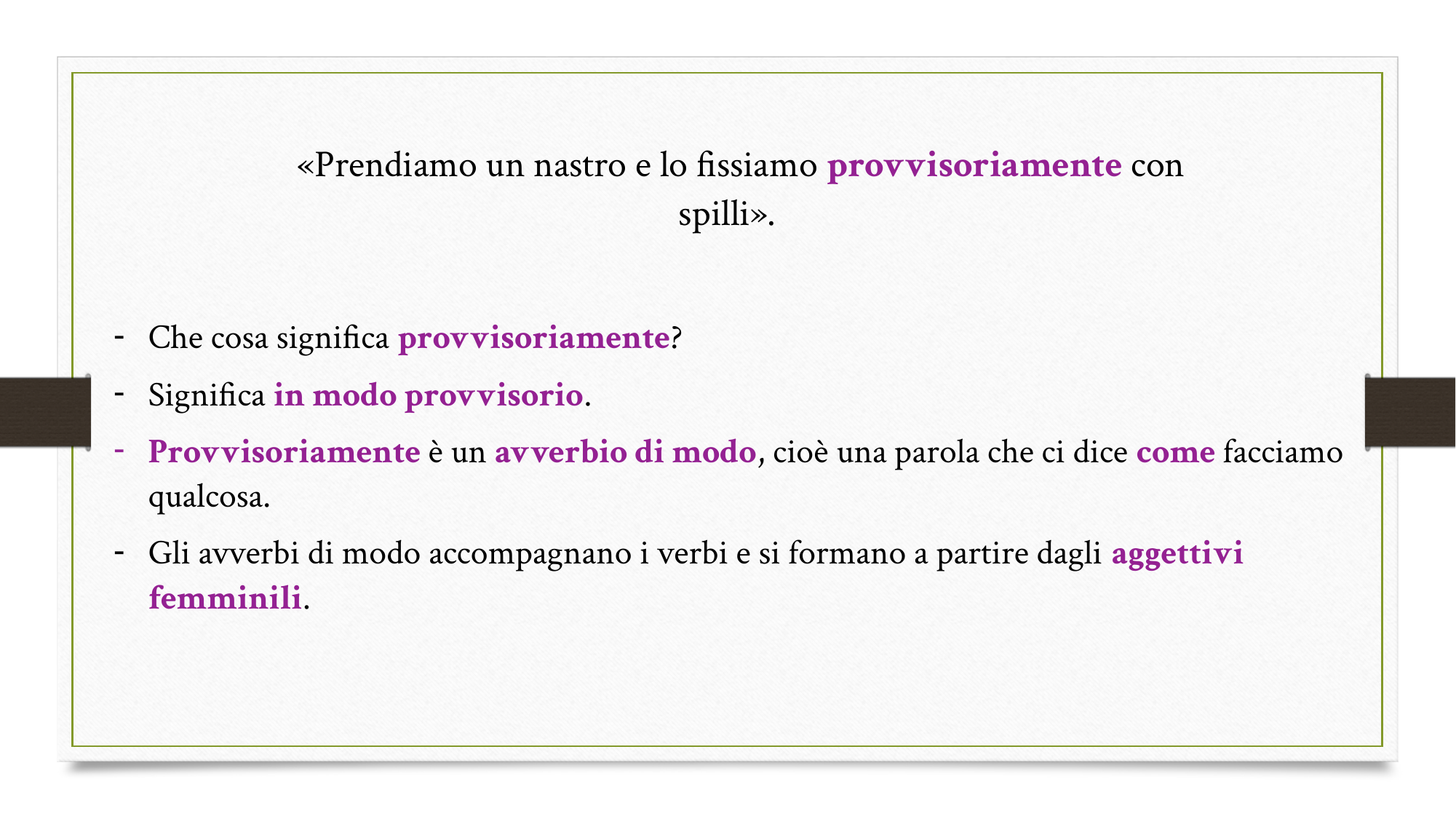

«Prendiamo un nastro e lo fissiamo provvisoriamente con spilli».
Che cosa significa provvisoriamente?
Significa in modo provvisorio.
Provvisoriamente è un avverbio di modo, cioè una parola che ci dice come facciamo qualcosa.
Gli avverbi di modo accompagnano i verbi e si formano a partire dagli aggettivi femminili.